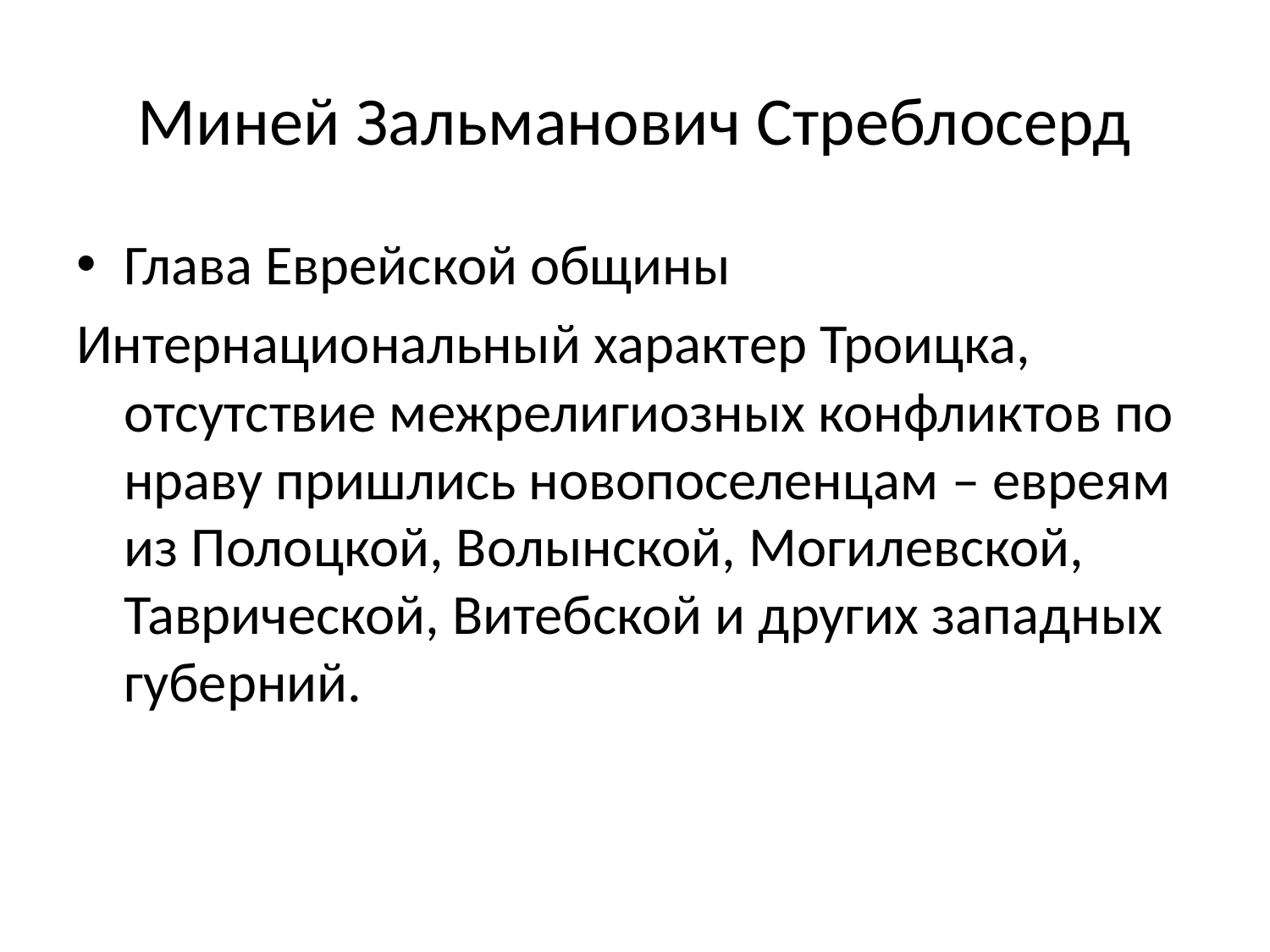

# Миней Зальманович Стреблосерд
Глава Еврейской общины
Интернациональный характер Троицка, отсутствие межрелигиозных конфликтов по нраву пришлись новопоселенцам – евреям из Полоцкой, Волынской, Могилевской, Таврической, Витебской и других западных губерний.